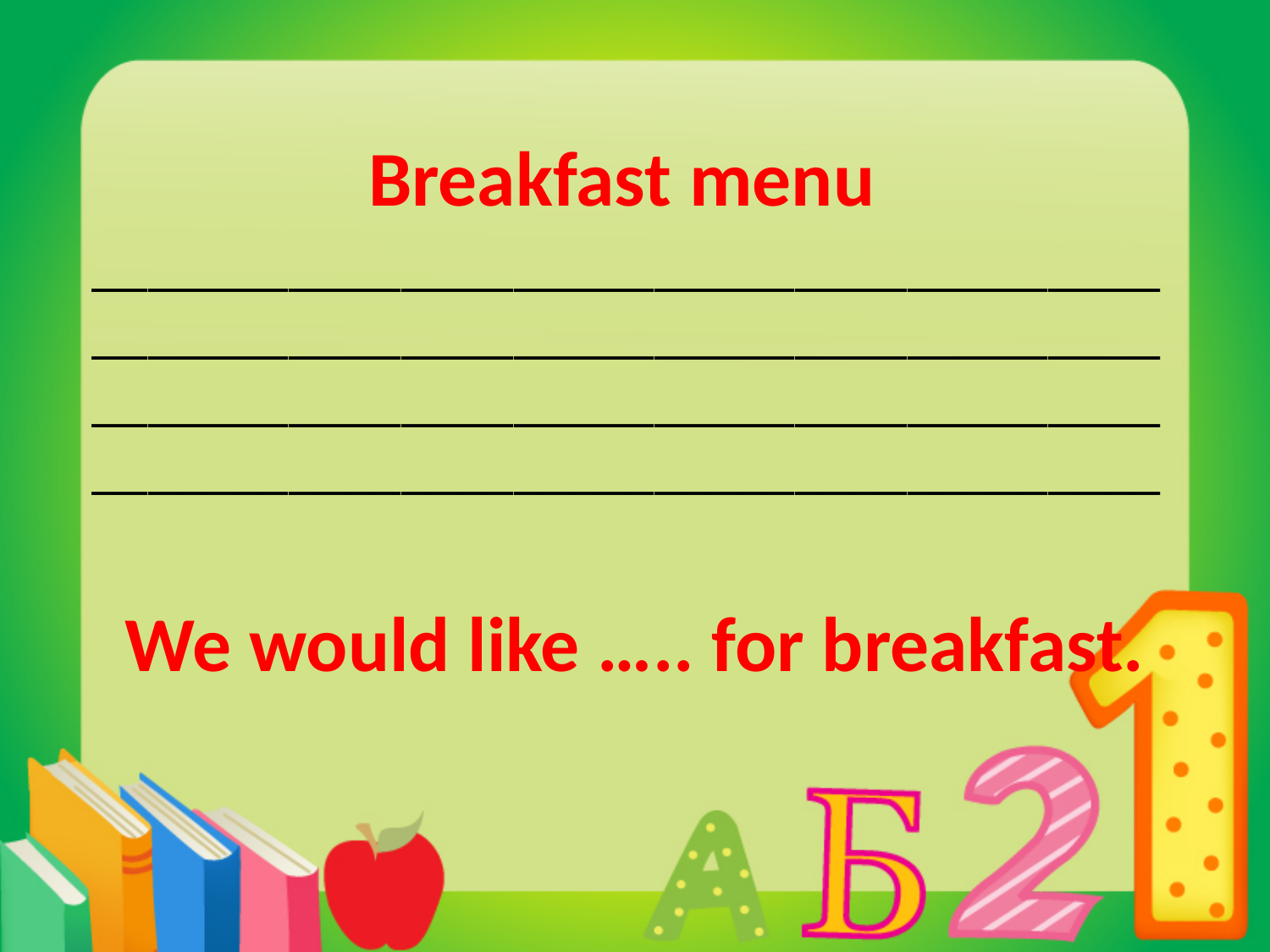

# Breakfast menu
________________________________________________________________________________________________________________________________________________________

We would like ….. for breakfast.